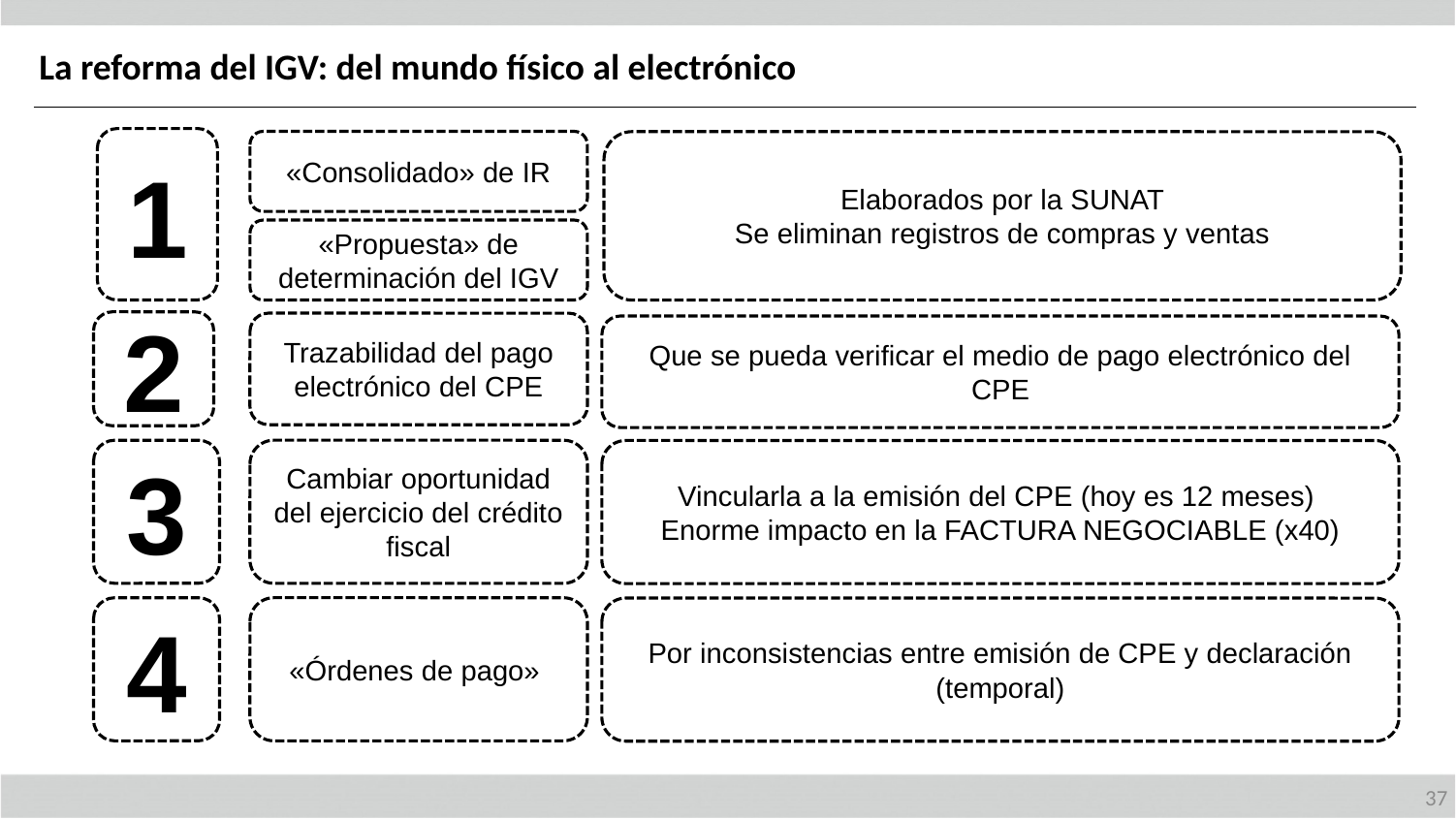

La reforma del IGV: del mundo físico al electrónico
1
«Consolidado» de IR
Elaborados por la SUNAT
Se eliminan registros de compras y ventas
«Propuesta» de determinación del IGV
2
Trazabilidad del pago electrónico del CPE
Que se pueda verificar el medio de pago electrónico del CPE
3
Cambiar oportunidad del ejercicio del crédito fiscal
Vincularla a la emisión del CPE (hoy es 12 meses)
Enorme impacto en la FACTURA NEGOCIABLE (x40)
4
«Órdenes de pago»
Por inconsistencias entre emisión de CPE y declaración (temporal)
37